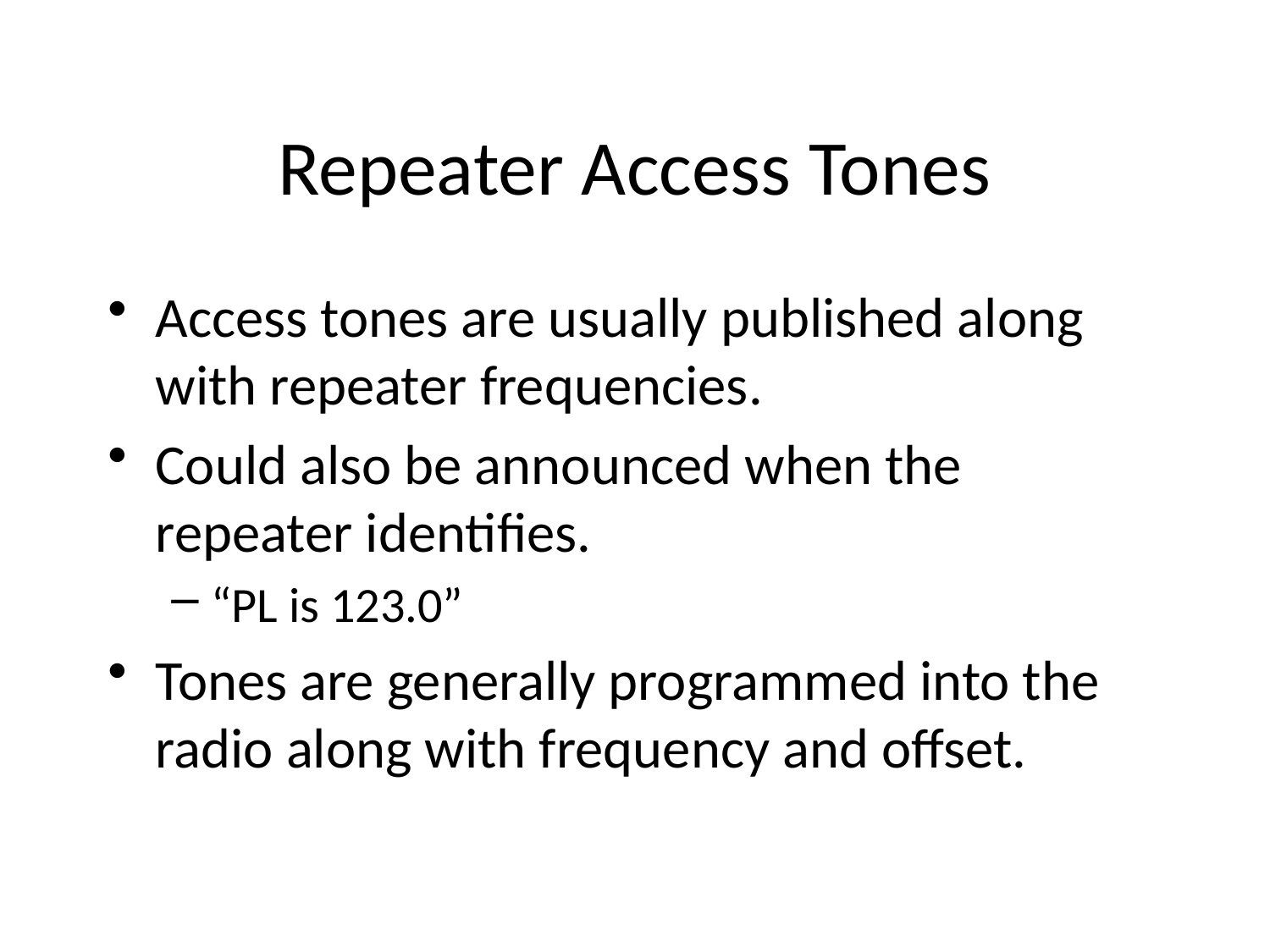

Repeater Access Tones
Access tones are usually published along with repeater frequencies.
Could also be announced when the repeater identifies.
“PL is 123.0”
Tones are generally programmed into the radio along with frequency and offset.